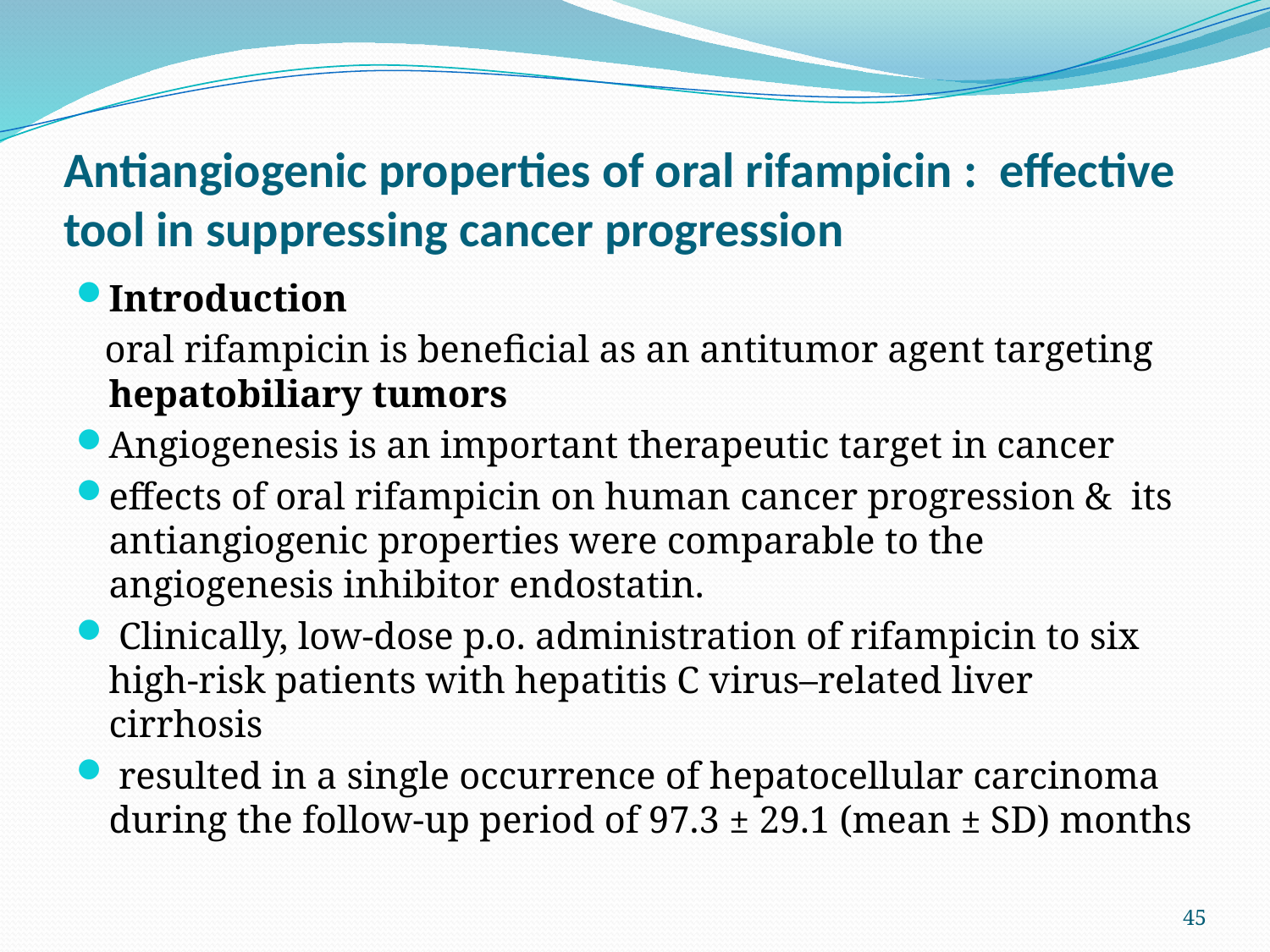

# Antiangiogenic properties of oral rifampicin :  effective tool in suppressing cancer progression
Introduction
   oral rifampicin is beneficial as an antitumor agent targeting hepatobiliary tumors
Angiogenesis is an important therapeutic target in cancer
effects of oral rifampicin on human cancer progression &  its antiangiogenic properties were comparable to the angiogenesis inhibitor endostatin.
 Clinically, low-dose p.o. administration of rifampicin to six high-risk patients with hepatitis C virus–related liver cirrhosis
 resulted in a single occurrence of hepatocellular carcinoma during the follow-up period of 97.3 ± 29.1 (mean ± SD) months

45